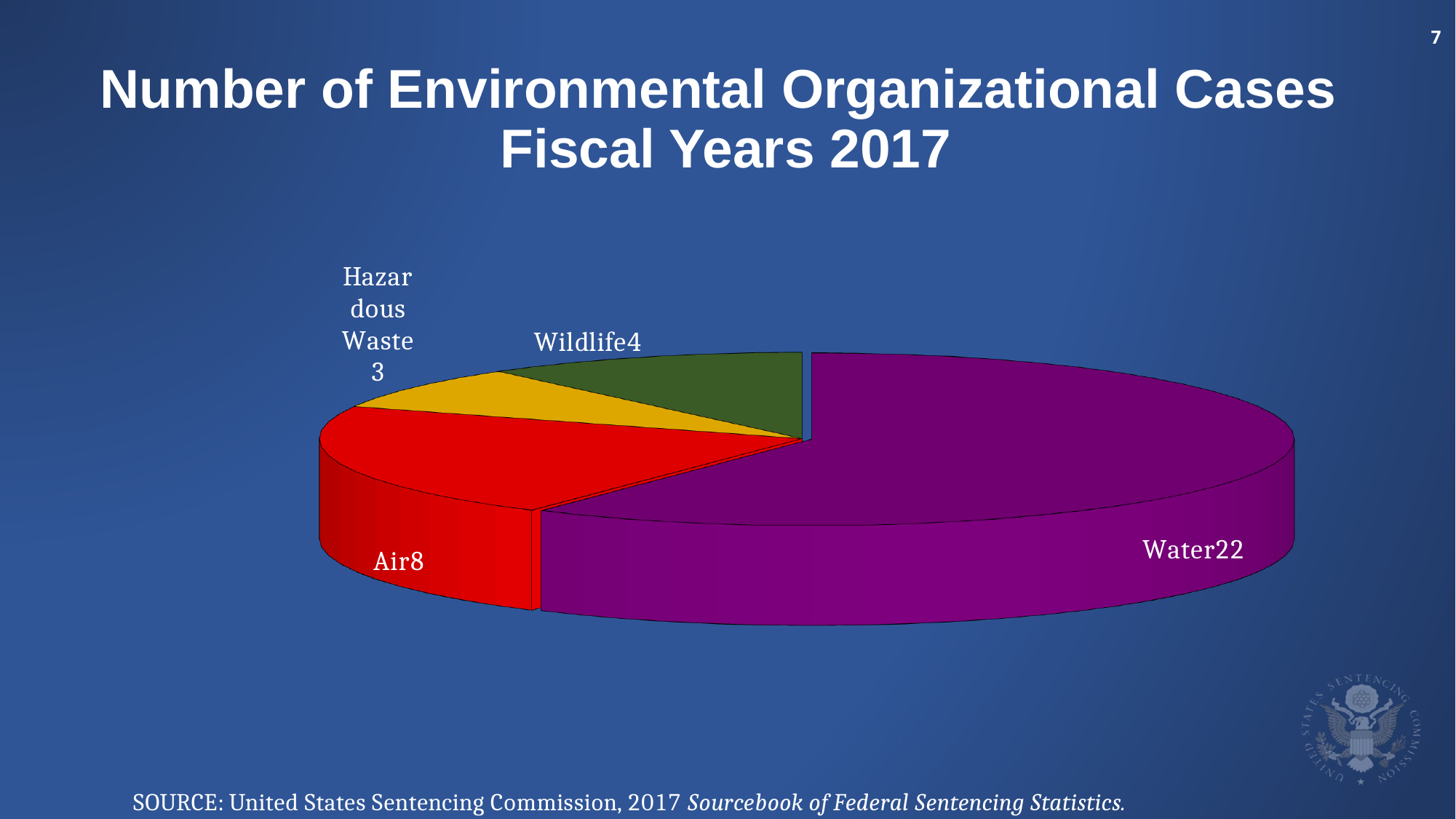

# Number of Environmental Organizational Cases Fiscal Years 2017

[unsupported chart]

SOURCE: United States Sentencing Commission, 2017 Sourcebook of Federal Sentencing Statistics.